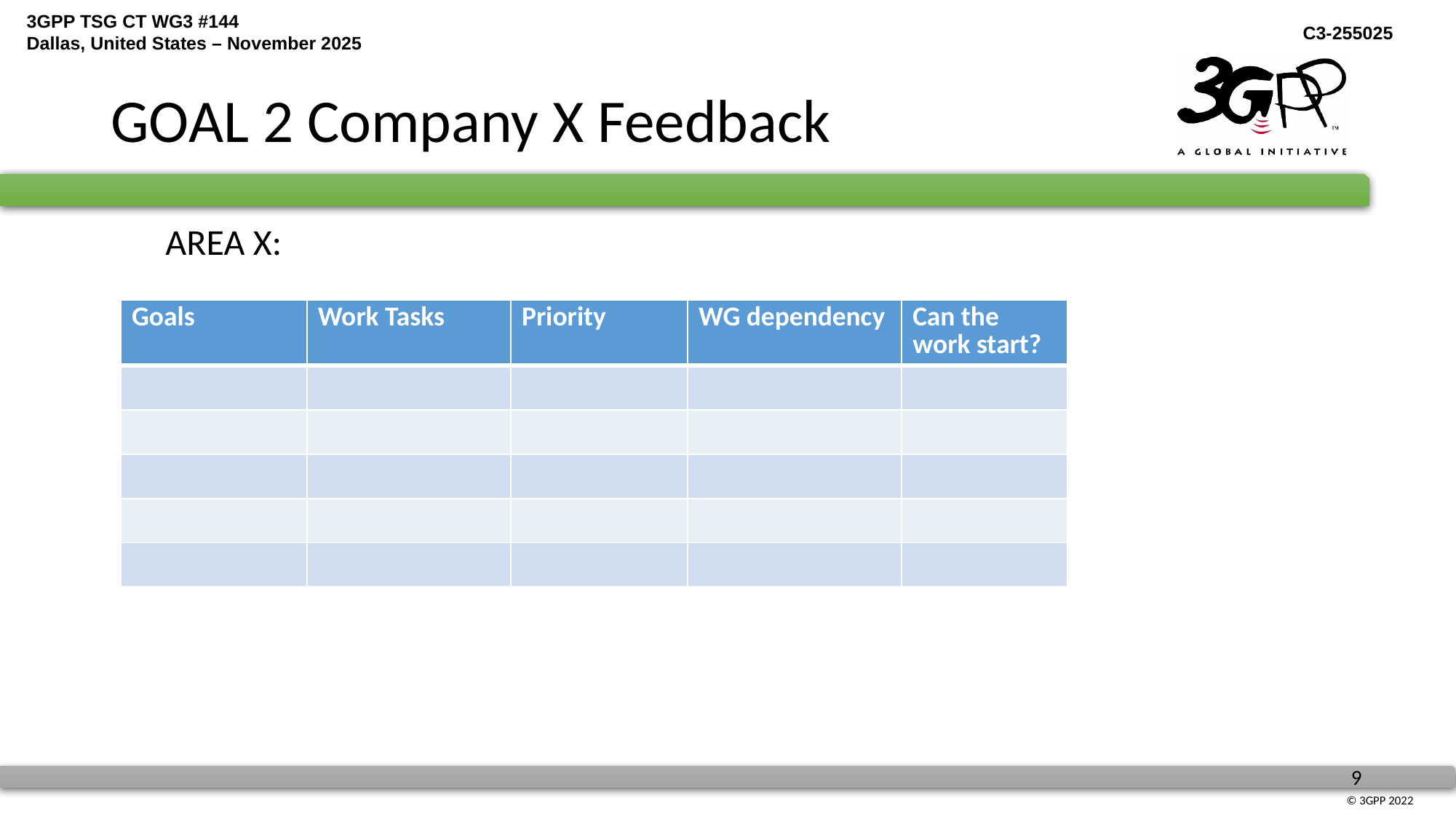

# GOAL 2 Company X Feedback
AREA X:

| Goals | Work Tasks | Priority | WG dependency | Can the work start? |
| --- | --- | --- | --- | --- |
|  |  |  |  |  |
|  |  |  |  |  |
|  |  |  |  |  |
|  |  |  |  |  |
|  |  |  |  |  |